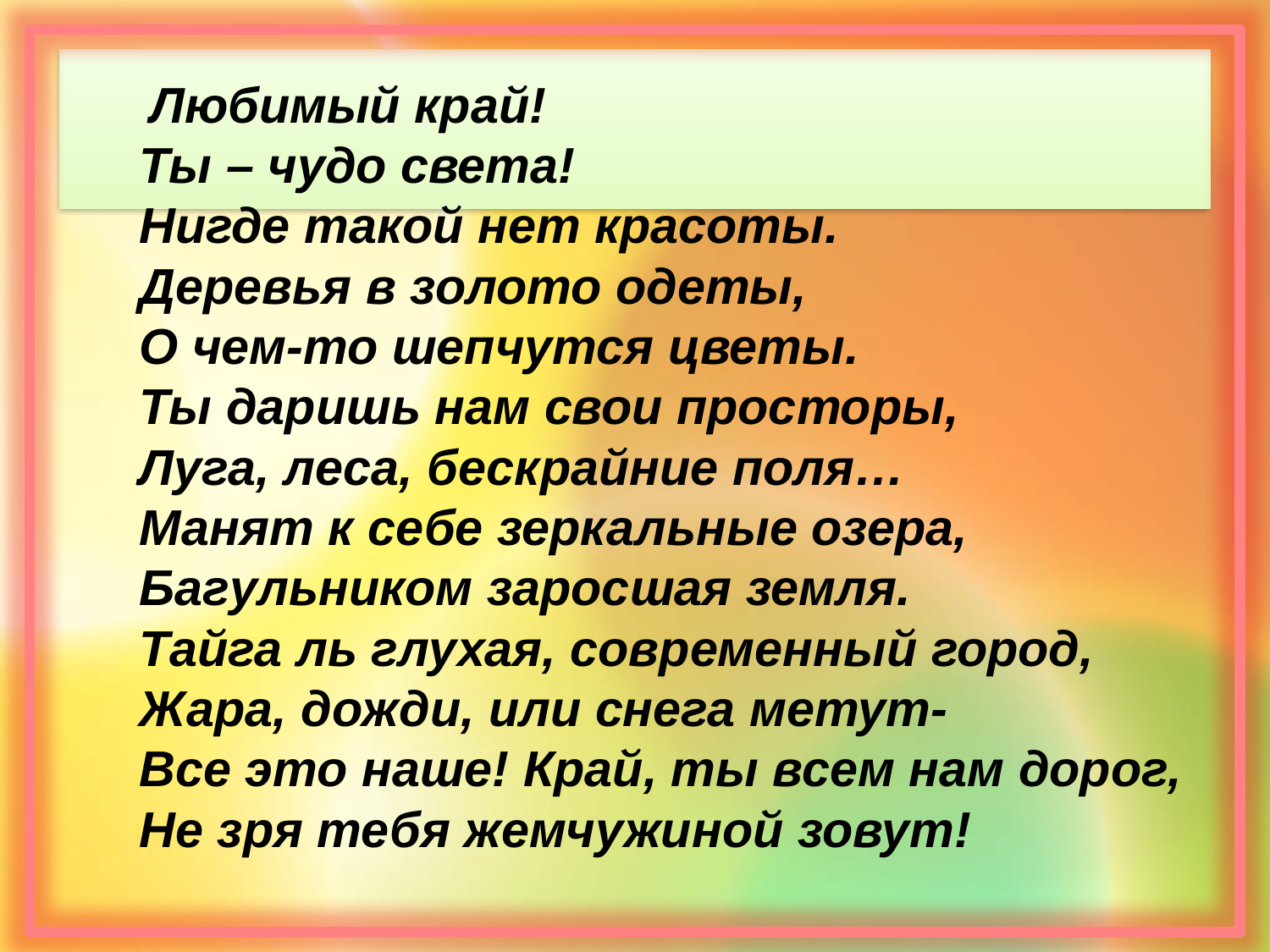

Любимый край! 
Ты – чудо света! 
Нигде такой нет красоты. 
Деревья в золото одеты, 
О чем-то шепчутся цветы. 
Ты даришь нам свои просторы, 
Луга, леса, бескрайние поля… 
Манят к себе зеркальные озера, 
Багульником заросшая земля. 
Тайга ль глухая, современный город, 
Жара, дожди, или снега метут- 
Все это наше! Край, ты всем нам дорог, 
Не зря тебя жемчужиной зовут!